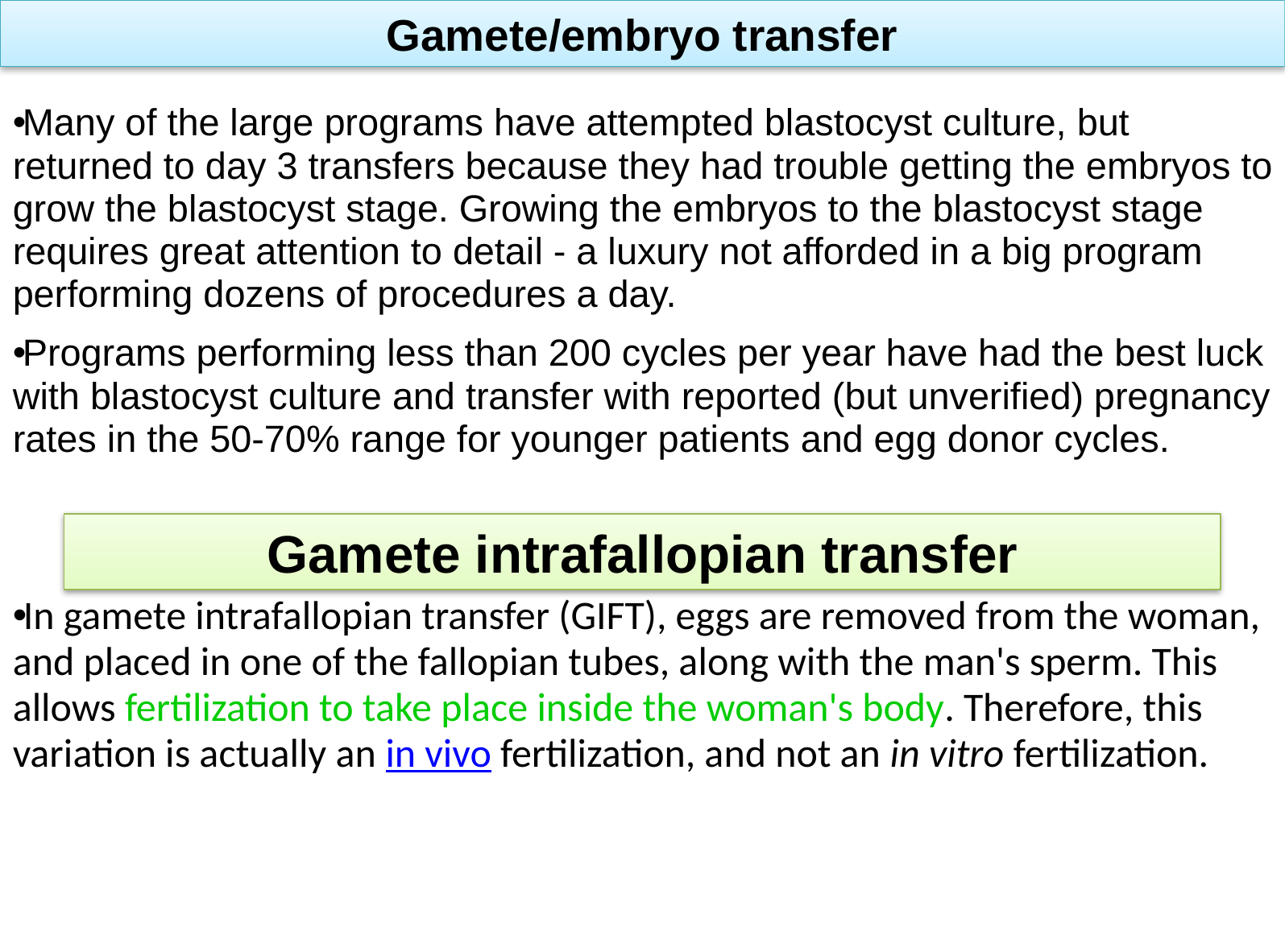

# Gamete/embryo transfer
Many of the large programs have attempted blastocyst culture, but returned to day 3 transfers because they had trouble getting the embryos to grow the blastocyst stage. Growing the embryos to the blastocyst stage requires great attention to detail - a luxury not afforded in a big program performing dozens of procedures a day.

Programs performing less than 200 cycles per year have had the best luck with blastocyst culture and transfer with reported (but unverified) pregnancy rates in the 50-70% range for younger patients and egg donor cycles.

In gamete intrafallopian transfer (GIFT), eggs are removed from the woman, and placed in one of the fallopian tubes, along with the man's sperm. This allows fertilization to take place inside the woman's body. Therefore, this variation is actually an in vivo fertilization, and not an in vitro fertilization.

Gamete intrafallopian transfer